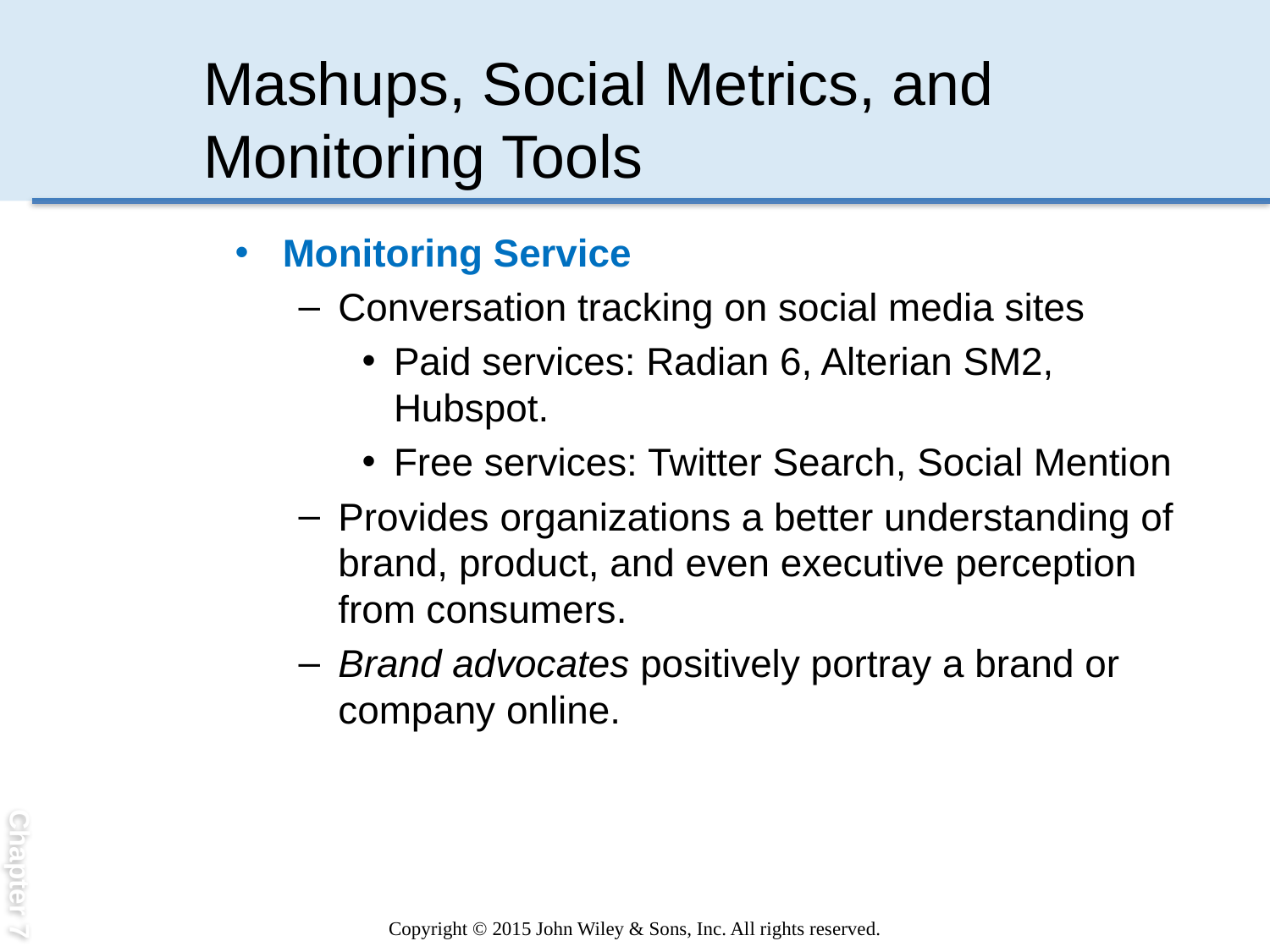

Chapter 7
# Mashups, Social Metrics, and Monitoring Tools
Monitoring Service
Conversation tracking on social media sites
Paid services: Radian 6, Alterian SM2, Hubspot.
Free services: Twitter Search, Social Mention
Provides organizations a better understanding of brand, product, and even executive perception from consumers.
Brand advocates positively portray a brand or company online.